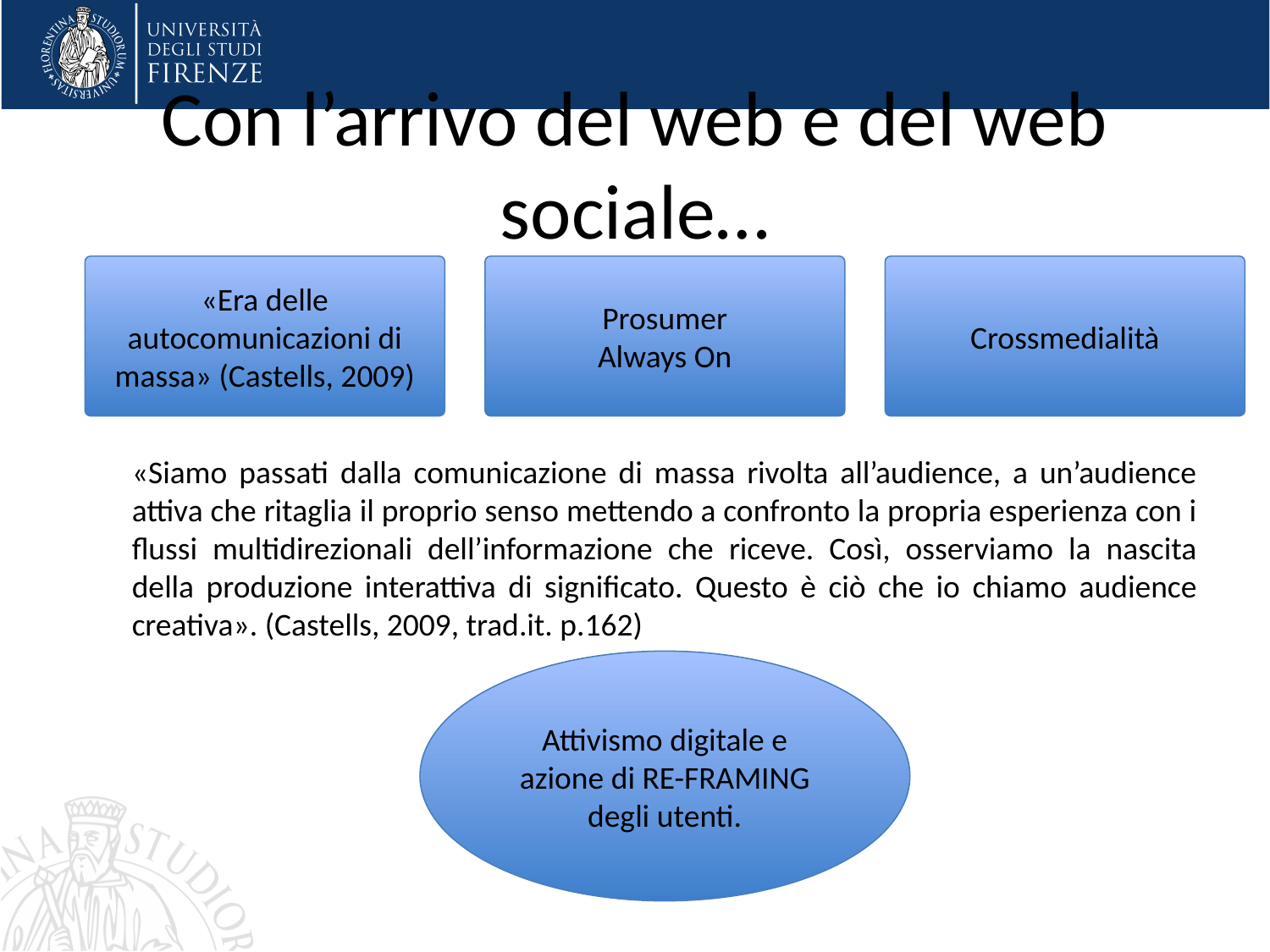

Con l’arrivo del web e del web sociale…
«Era delle autocomunicazioni di massa» (Castells, 2009)
Prosumer
Always On
Crossmedialità
«Siamo passati dalla comunicazione di massa rivolta all’audience, a un’audience attiva che ritaglia il proprio senso mettendo a confronto la propria esperienza con i flussi multidirezionali dell’informazione che riceve. Così, osserviamo la nascita della produzione interattiva di significato. Questo è ciò che io chiamo audience creativa». (Castells, 2009, trad.it. p.162)
Attivismo digitale e azione di RE-FRAMING degli utenti.